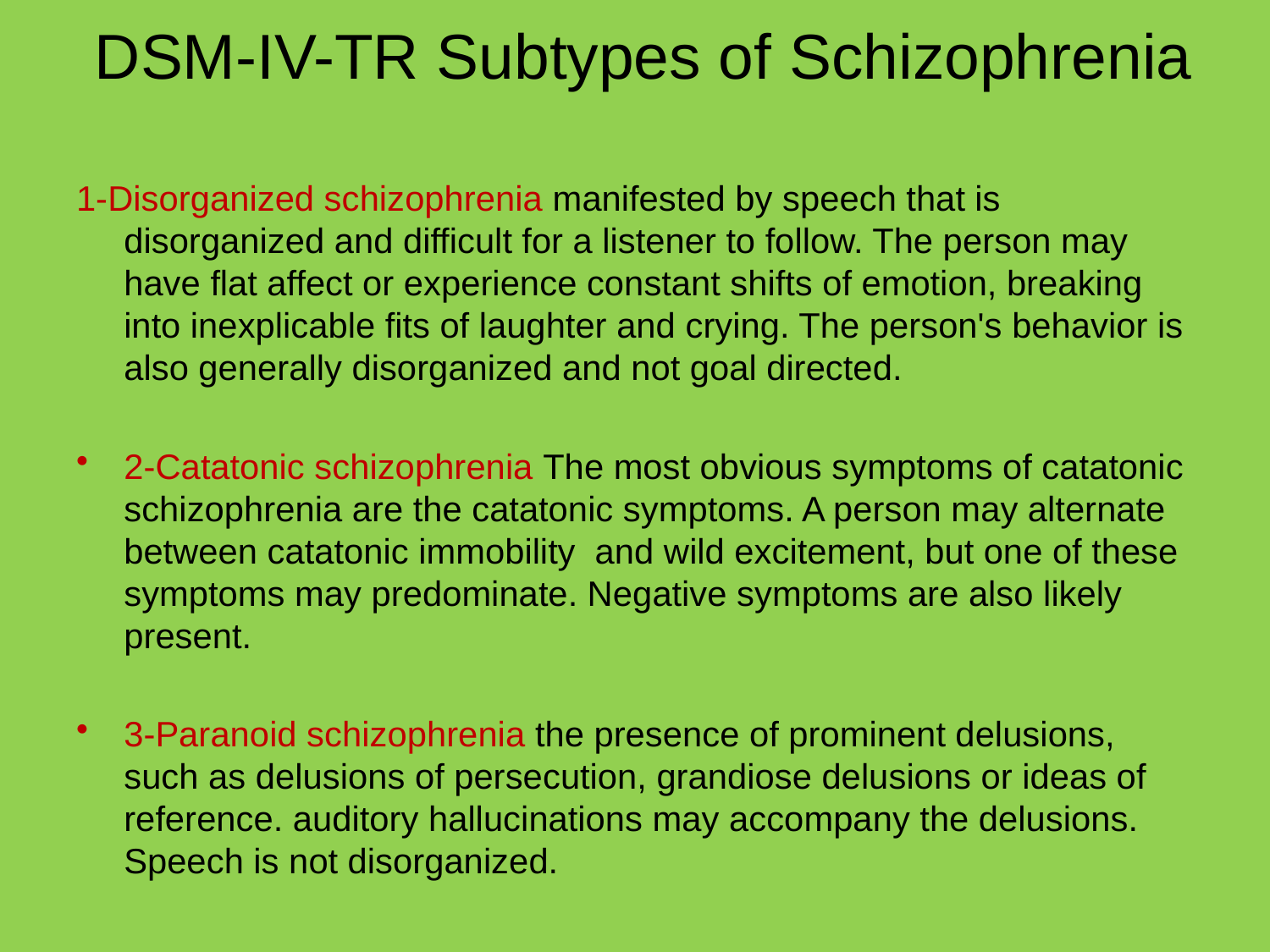

# DSM-IV-TR Subtypes of Schizophrenia
1-Disorganized schizophrenia manifested by speech that is disorganized and difficult for a listener to follow. The person may have flat affect or experience constant shifts of emotion, breaking into inexplicable fits of laughter and crying. The person's behavior is also generally disorganized and not goal directed.

2-Catatonic schizophrenia The most obvious symptoms of catatonic schizophrenia are the catatonic symptoms. A person may alternate between catatonic immobility  and wild excitement, but one of these symptoms may predominate. Negative symptoms are also likely present.

3-Paranoid schizophrenia the presence of prominent delusions, such as delusions of persecution, grandiose delusions or ideas of reference. auditory hallucinations may accompany the delusions. Speech is not disorganized.